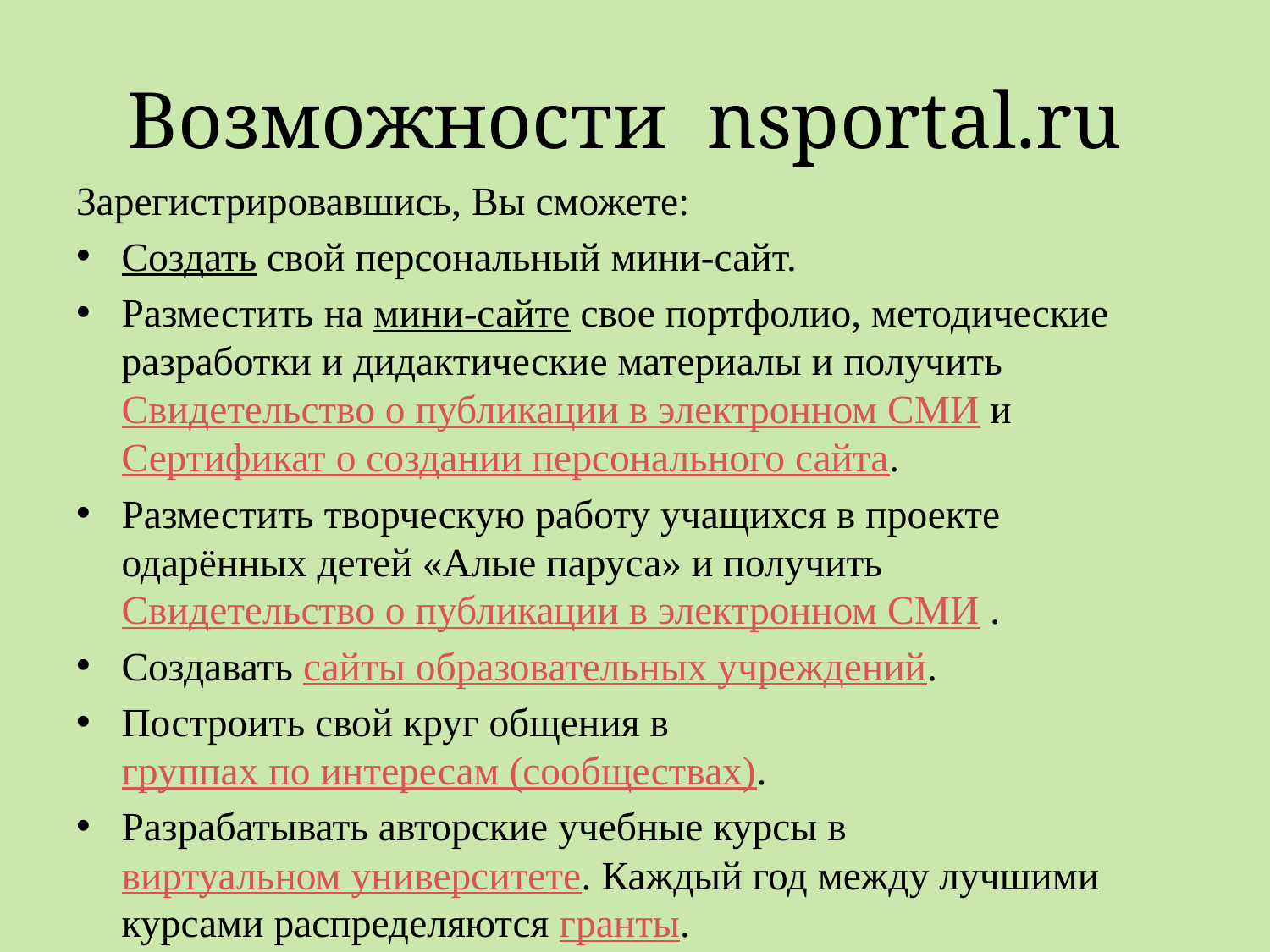

# Возможности  nsportal.ru
Зарегистрировавшись, Вы сможете:
Создать свой персональный мини-сайт.
Разместить на мини-сайте свое портфолио, методические разработки и дидактические материалы и получить Свидетельство о публикации в электронном СМИ и Сертификат о создании персонального сайта.
Разместить творческую работу учащихся в проекте одарённых детей «Алые паруса» и получить Свидетельство о публикации в электронном СМИ .
Создавать сайты образовательных учреждений.
Построить свой круг общения в группах по интересам (сообществах).
Разрабатывать авторские учебные курсы в виртуальном университете. Каждый год между лучшими курсами распределяются гранты.